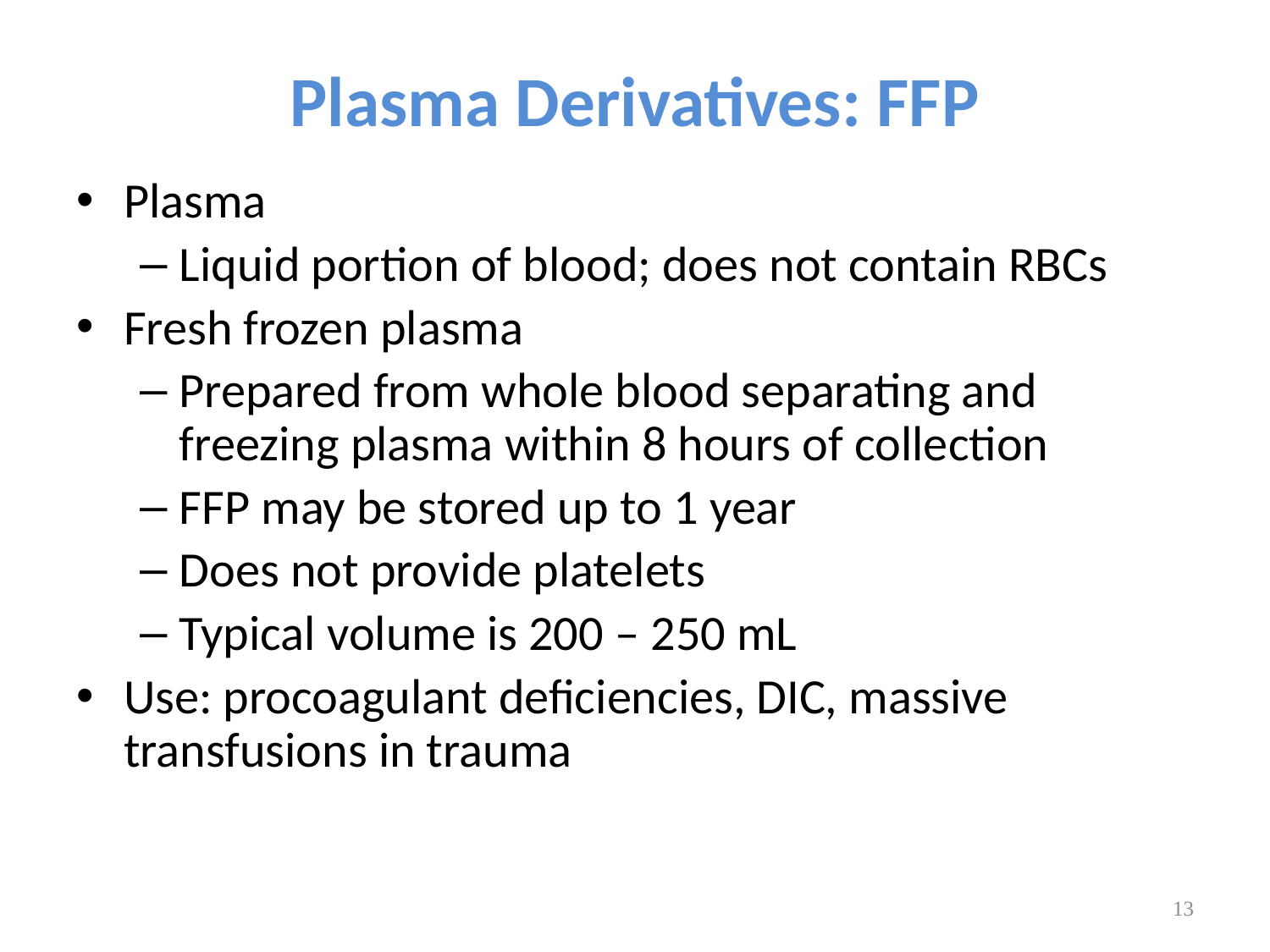

# Plasma Derivatives: FFP
Plasma
Liquid portion of blood; does not contain RBCs
Fresh frozen plasma
Prepared from whole blood separating and freezing plasma within 8 hours of collection
FFP may be stored up to 1 year
Does not provide platelets
Typical volume is 200 – 250 mL
Use: procoagulant deficiencies, DIC, massive transfusions in trauma

13